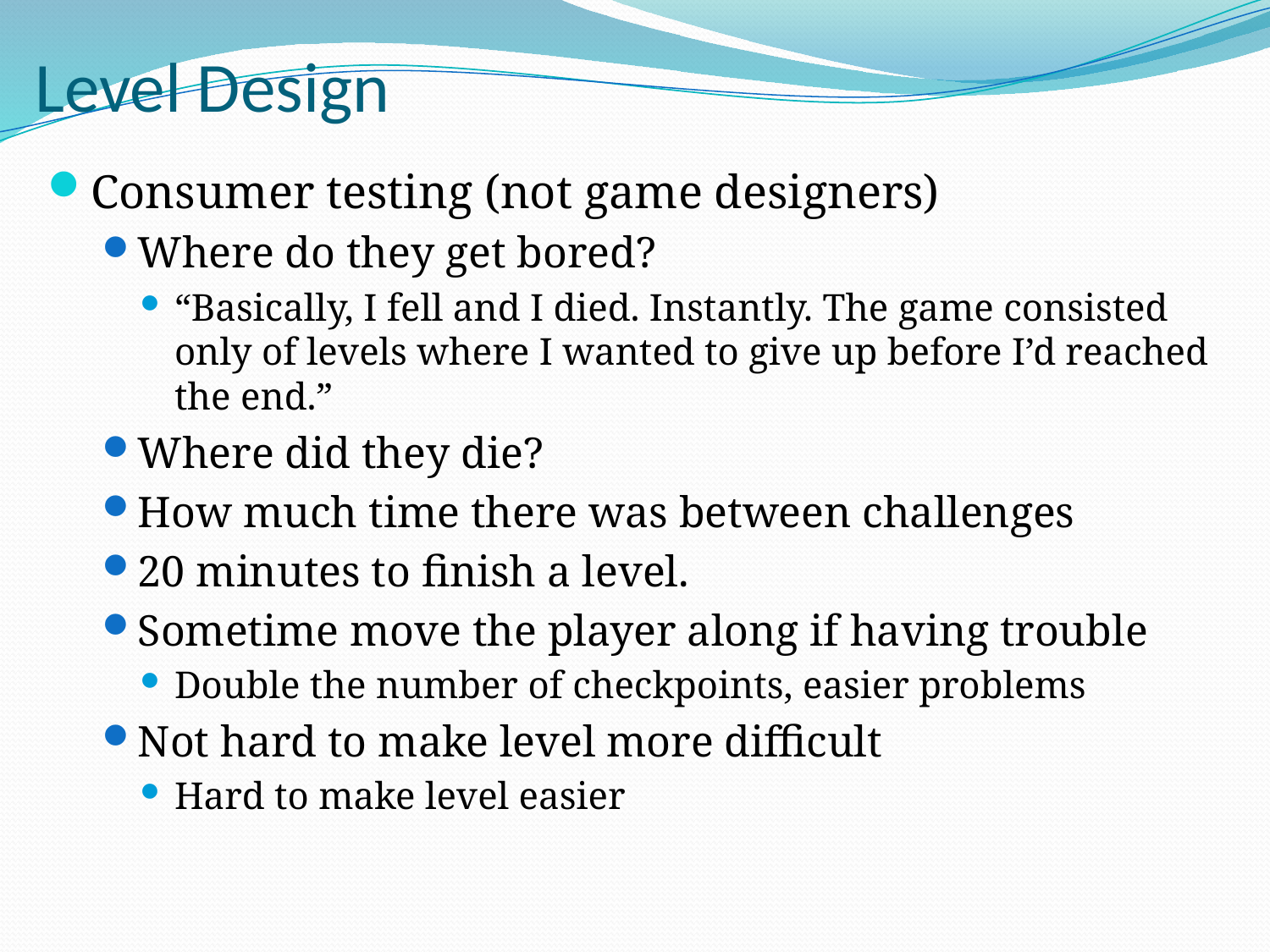

# Level Design
Consumer testing (not game designers)
Where do they get bored?
“Basically, I fell and I died. Instantly. The game consisted only of levels where I wanted to give up before I’d reached the end.”
Where did they die?
How much time there was between challenges
20 minutes to finish a level.
Sometime move the player along if having trouble
Double the number of checkpoints, easier problems
Not hard to make level more difficult
Hard to make level easier